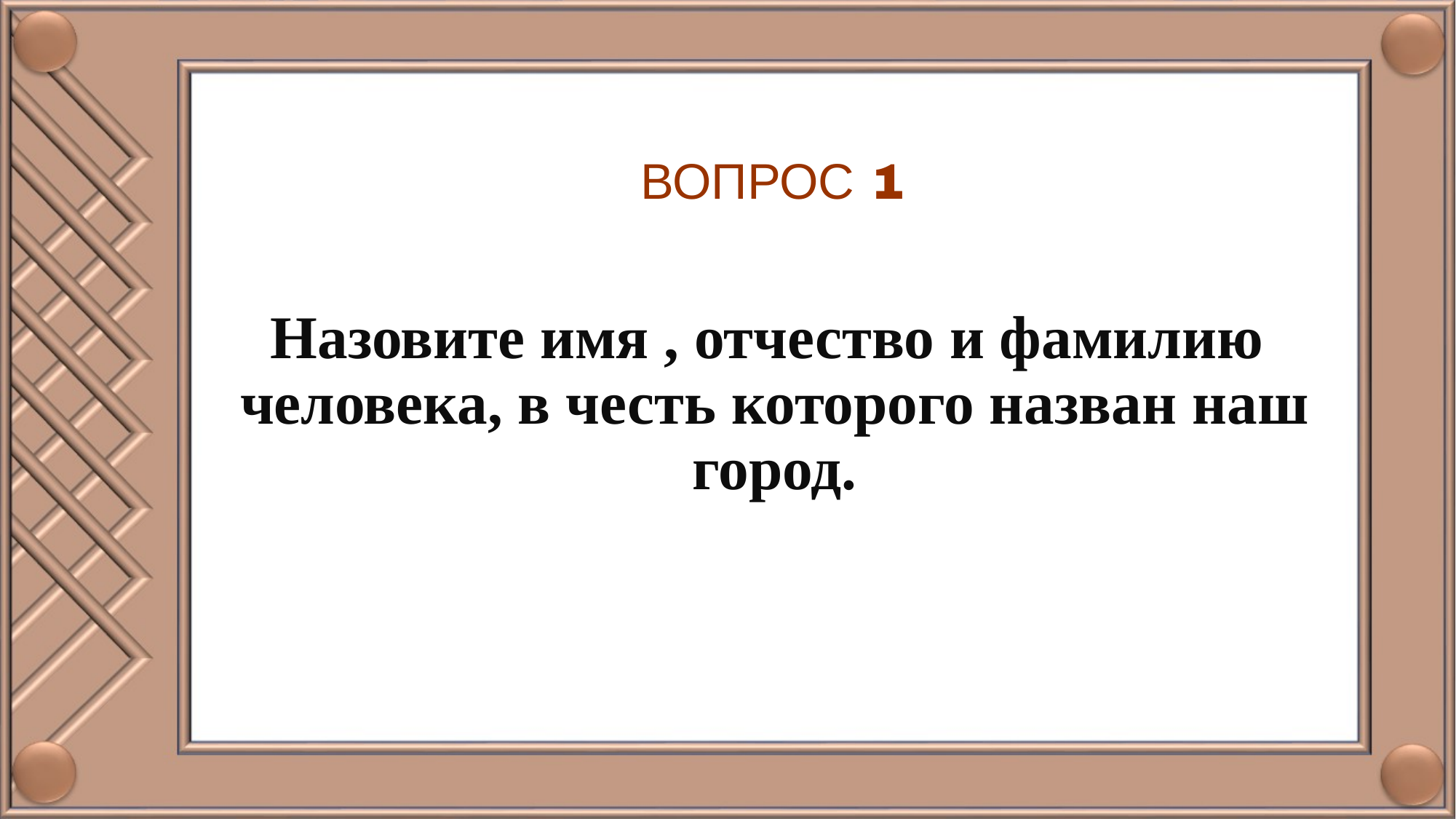

# ВОПРОС 1
Назовите имя , отчество и фамилию  человека, в честь которого назван наш город.